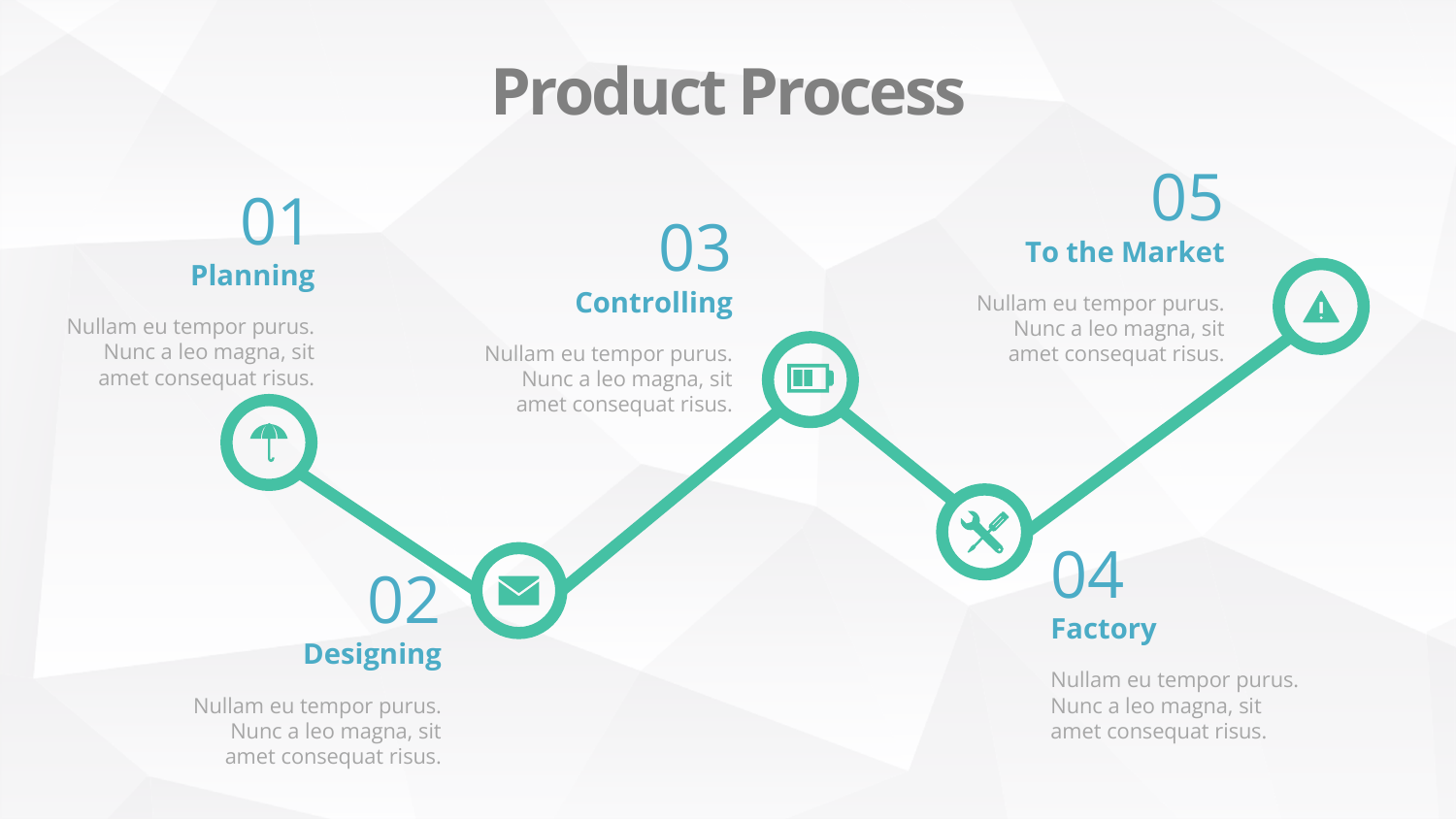

Product Process
05
To the Market

Nullam eu tempor purus. Nunc a leo magna, sit amet consequat risus.
01
Planning

Nullam eu tempor purus. Nunc a leo magna, sit amet consequat risus.
03
Controlling

Nullam eu tempor purus. Nunc a leo magna, sit amet consequat risus.

04
Factory

Nullam eu tempor purus. Nunc a leo magna, sit amet consequat risus.

02
Designing

Nullam eu tempor purus. Nunc a leo magna, sit amet consequat risus.